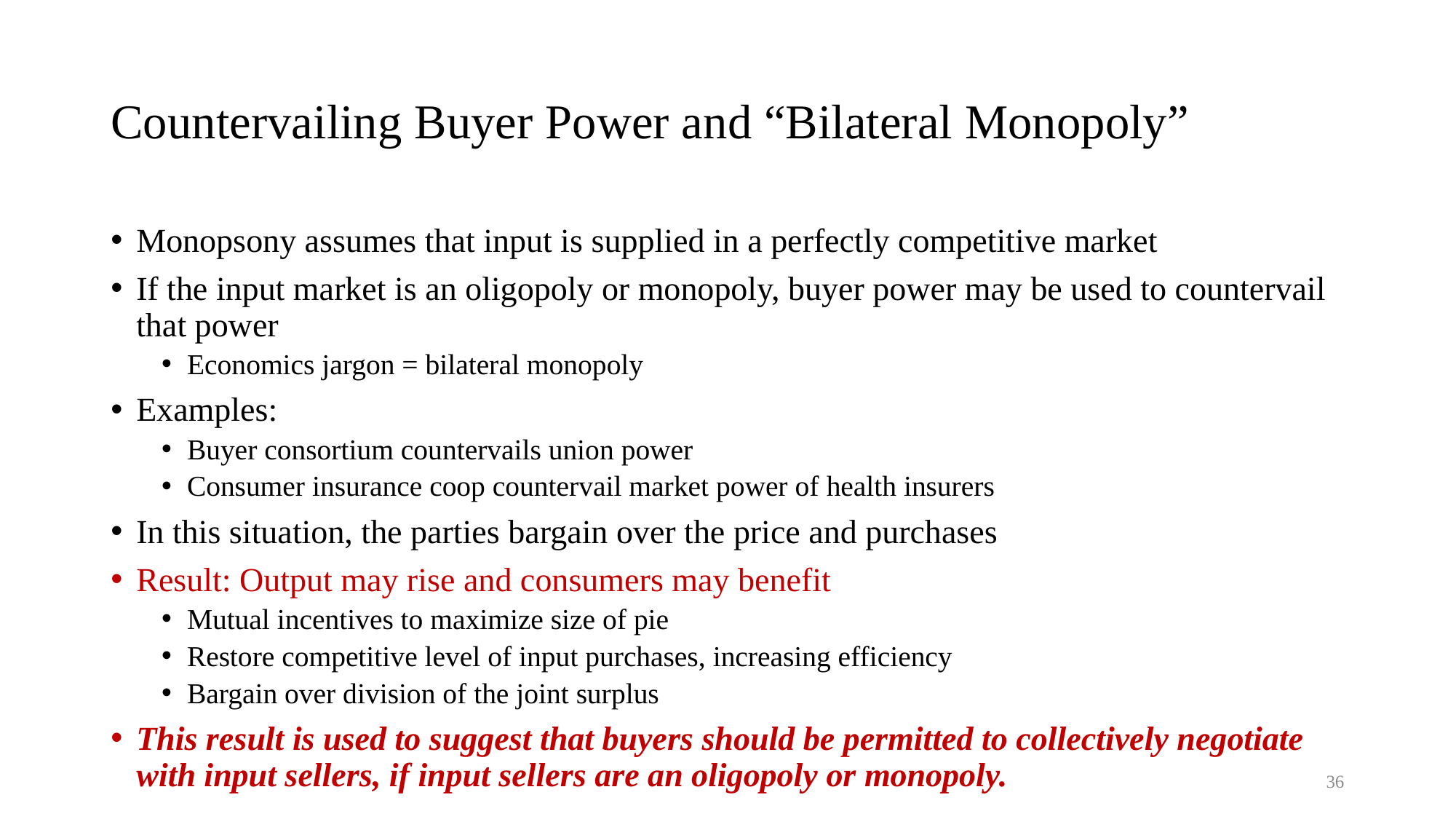

# Countervailing Buyer Power and “Bilateral Monopoly”
Monopsony assumes that input is supplied in a perfectly competitive market
If the input market is an oligopoly or monopoly, buyer power may be used to countervail that power
Economics jargon = bilateral monopoly
Examples:
Buyer consortium countervails union power
Consumer insurance coop countervail market power of health insurers
In this situation, the parties bargain over the price and purchases
Result: Output may rise and consumers may benefit
Mutual incentives to maximize size of pie
Restore competitive level of input purchases, increasing efficiency
Bargain over division of the joint surplus
This result is used to suggest that buyers should be permitted to collectively negotiate with input sellers, if input sellers are an oligopoly or monopoly.
36